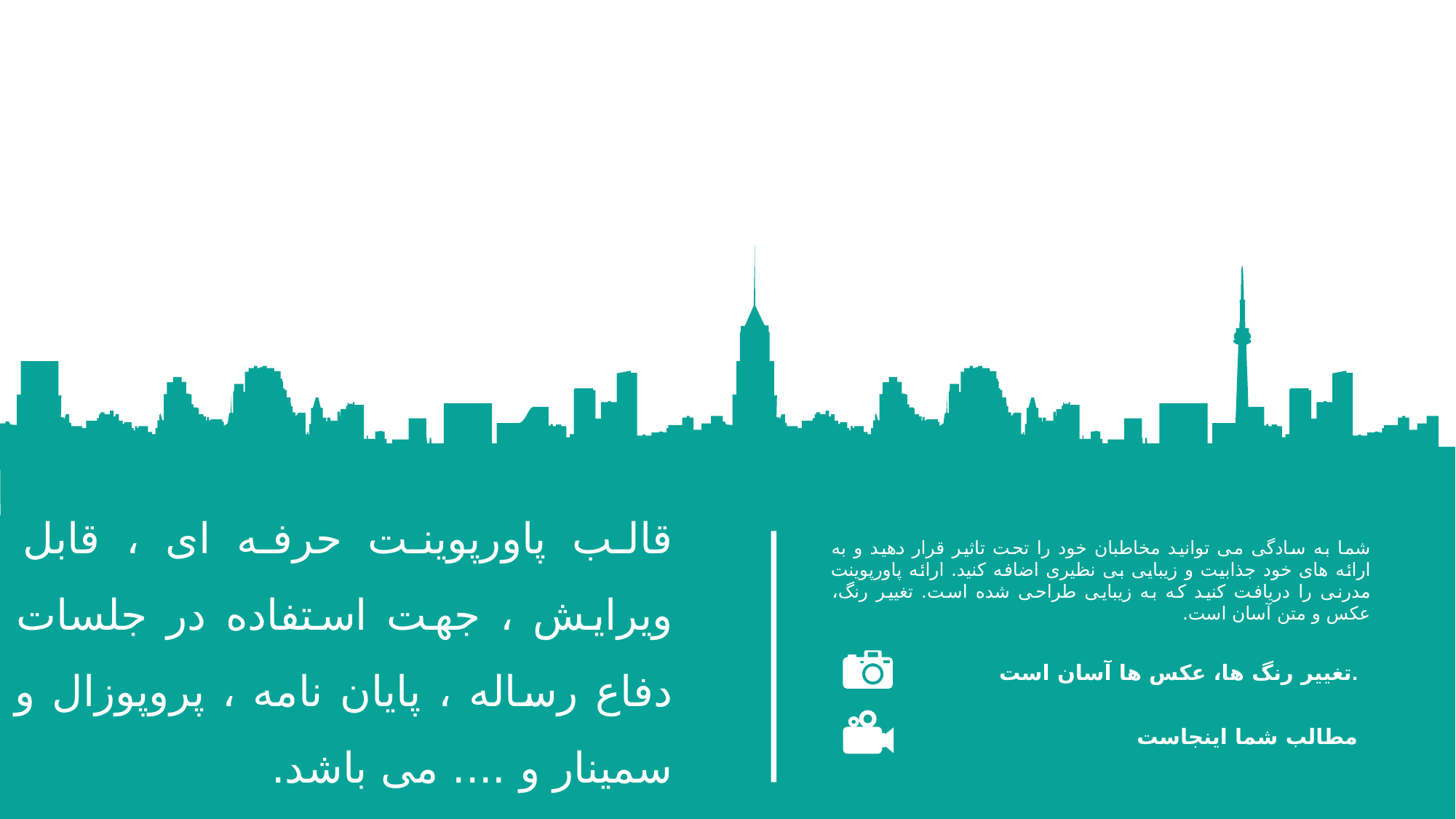

قالب پاورپوينت حرفه ای ، قابل ویرایش ، جهت استفاده در جلسات دفاع رساله ، پایان نامه ، پروپوزال و سمینار و .... می باشد.

شما به سادگی می توانید مخاطبان خود را تحت تاثیر قرار دهید و به ارائه های خود جذابیت و زیبایی بی نظیری اضافه کنید. ارائه پاورپوینت مدرنی را دریافت کنید که به زیبایی طراحی شده است. تغییر رنگ، عکس و متن آسان است.

تغییر رنگ ها، عکس ها آسان است.

مطالب شما اینجاست